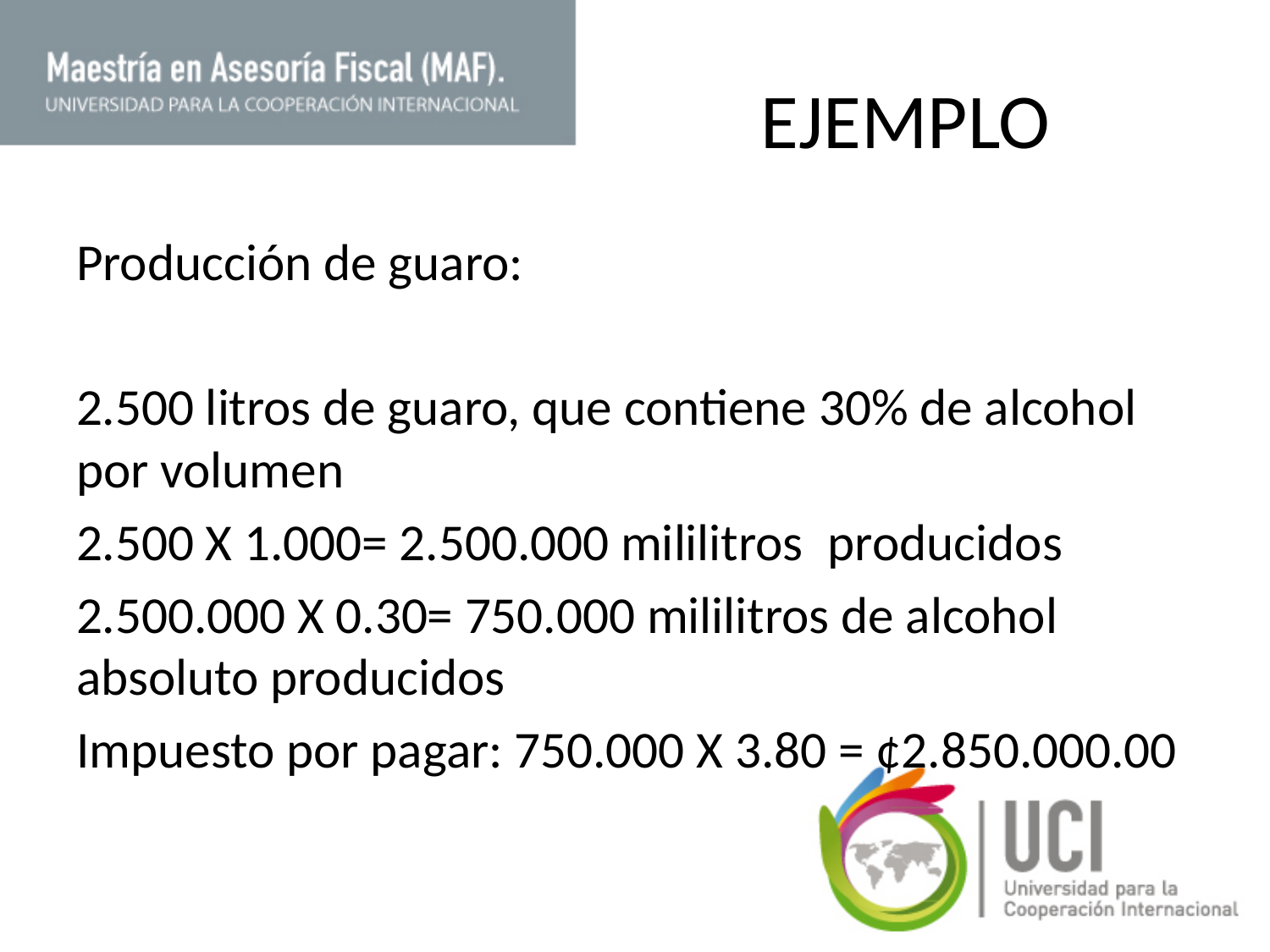

# EJEMPLO
Producción de guaro:

2.500 litros de guaro, que contiene 30% de alcohol por volumen
2.500 X 1.000= 2.500.000 mililitros  producidos
2.500.000 X 0.30= 750.000 mililitros de alcohol absoluto producidos
Impuesto por pagar: 750.000 X 3.80 = ¢2.850.000.00